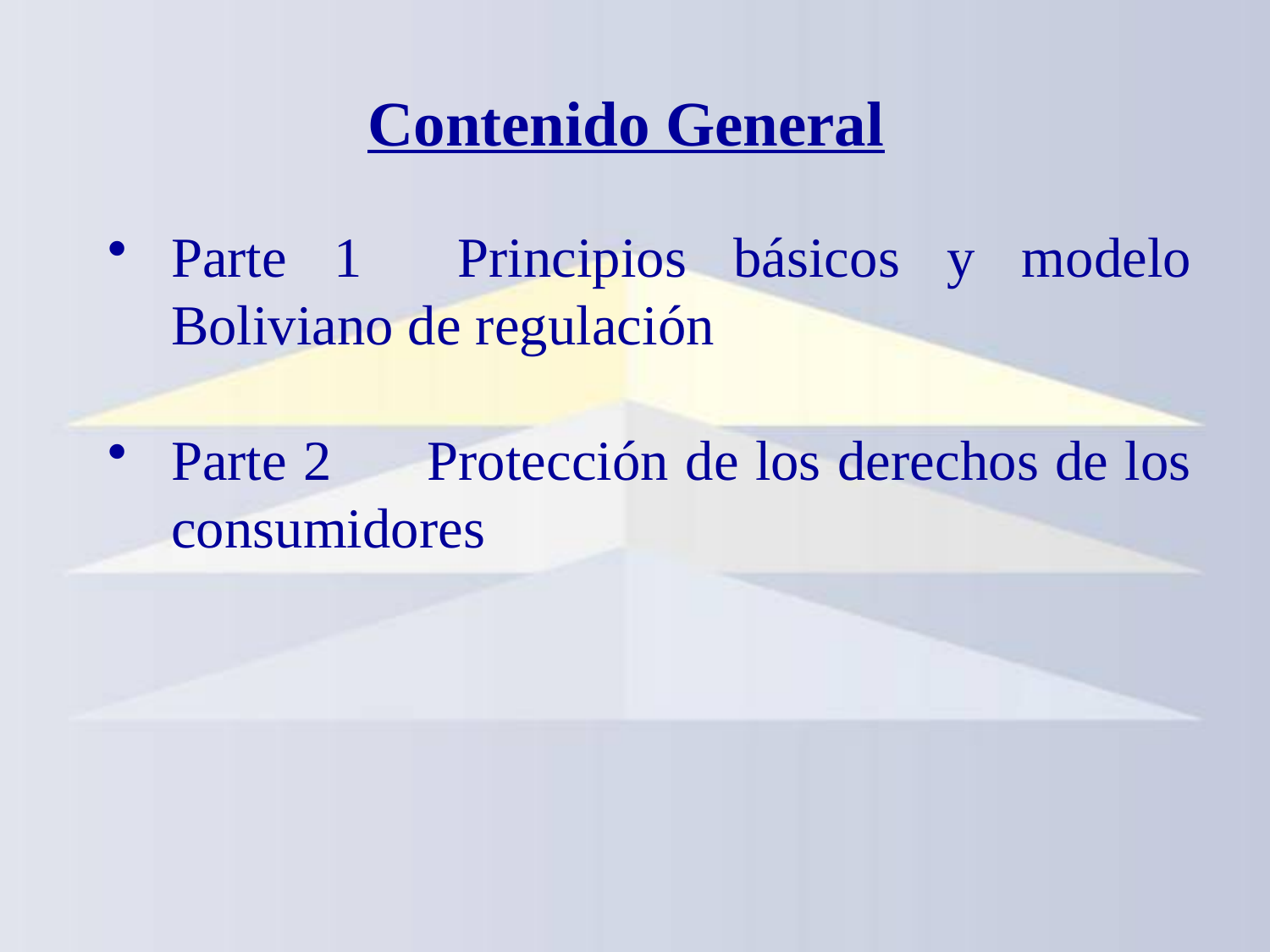

Contenido General
Parte 1	Principios básicos y modelo Boliviano de regulación

Parte 2	Protección de los derechos de los consumidores